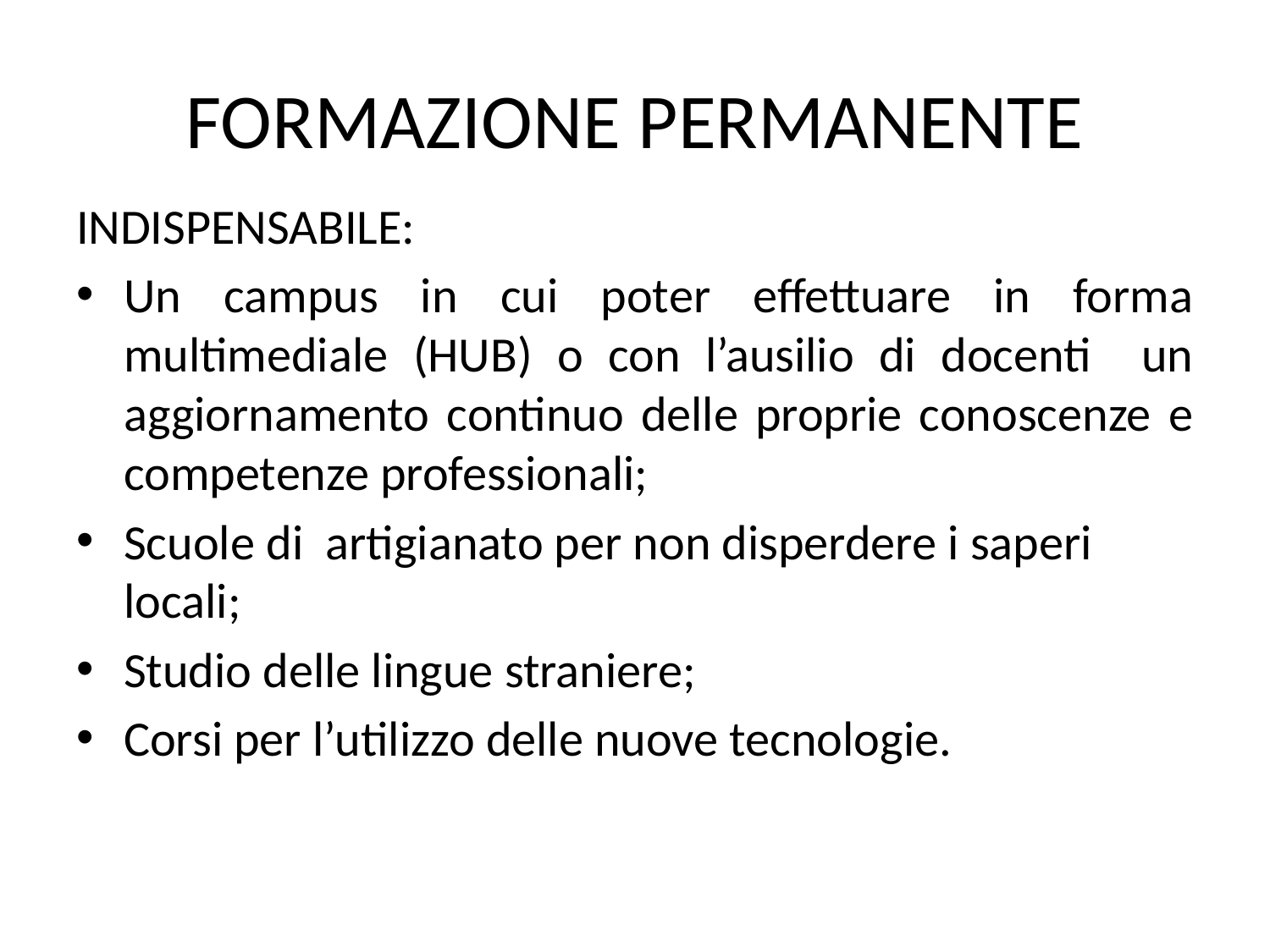

# FORMAZIONE PERMANENTE
INDISPENSABILE:
Un campus in cui poter effettuare in forma multimediale (HUB) o con l’ausilio di docenti  un aggiornamento continuo delle proprie conoscenze e competenze professionali;
Scuole di  artigianato per non disperdere i saperi locali;
Studio delle lingue straniere;
Corsi per l’utilizzo delle nuove tecnologie.